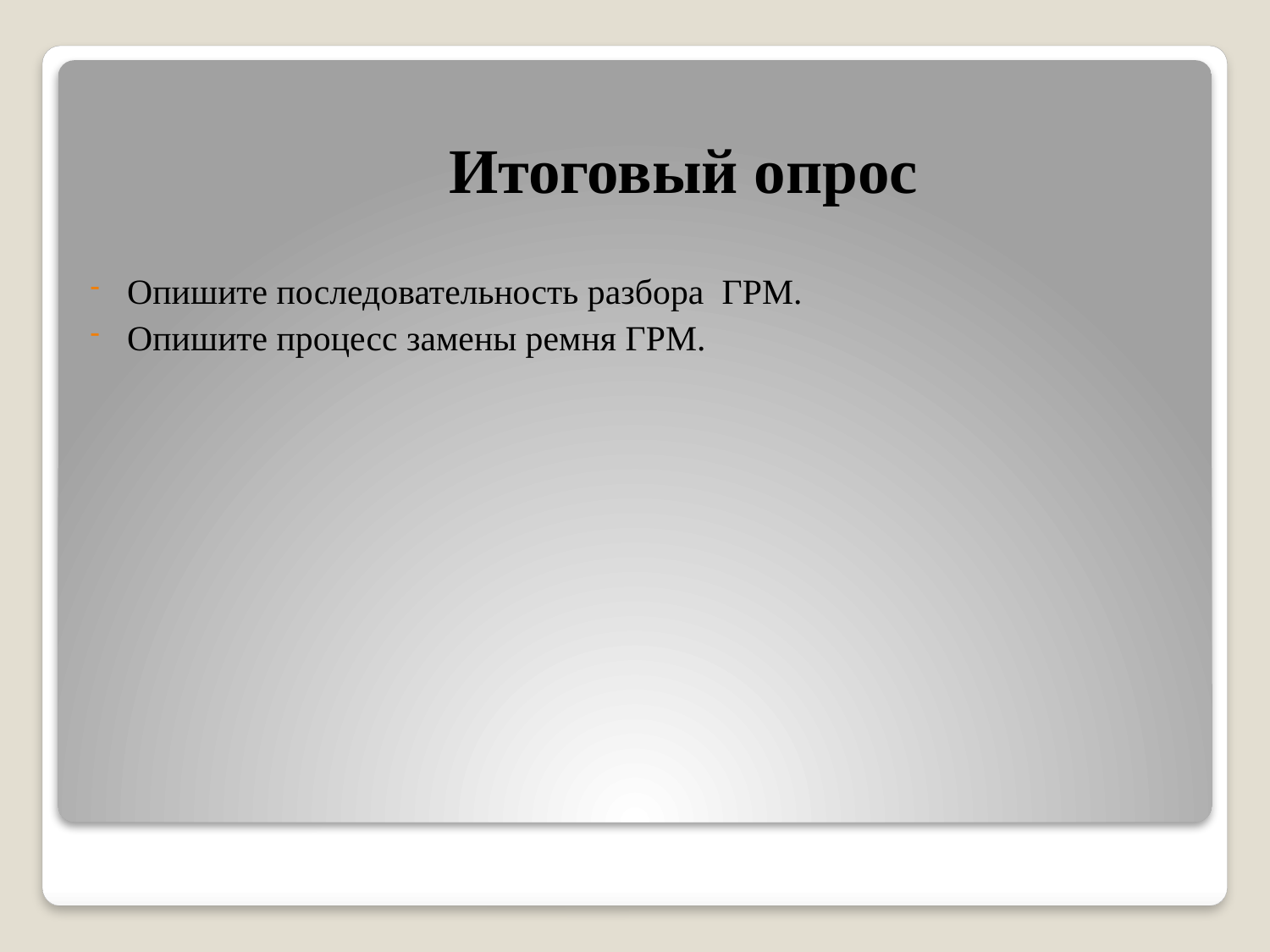

# Итоговый опрос
Опишите последовательность разбора  ГРМ.
Опишите процесс замены ремня ГРМ.